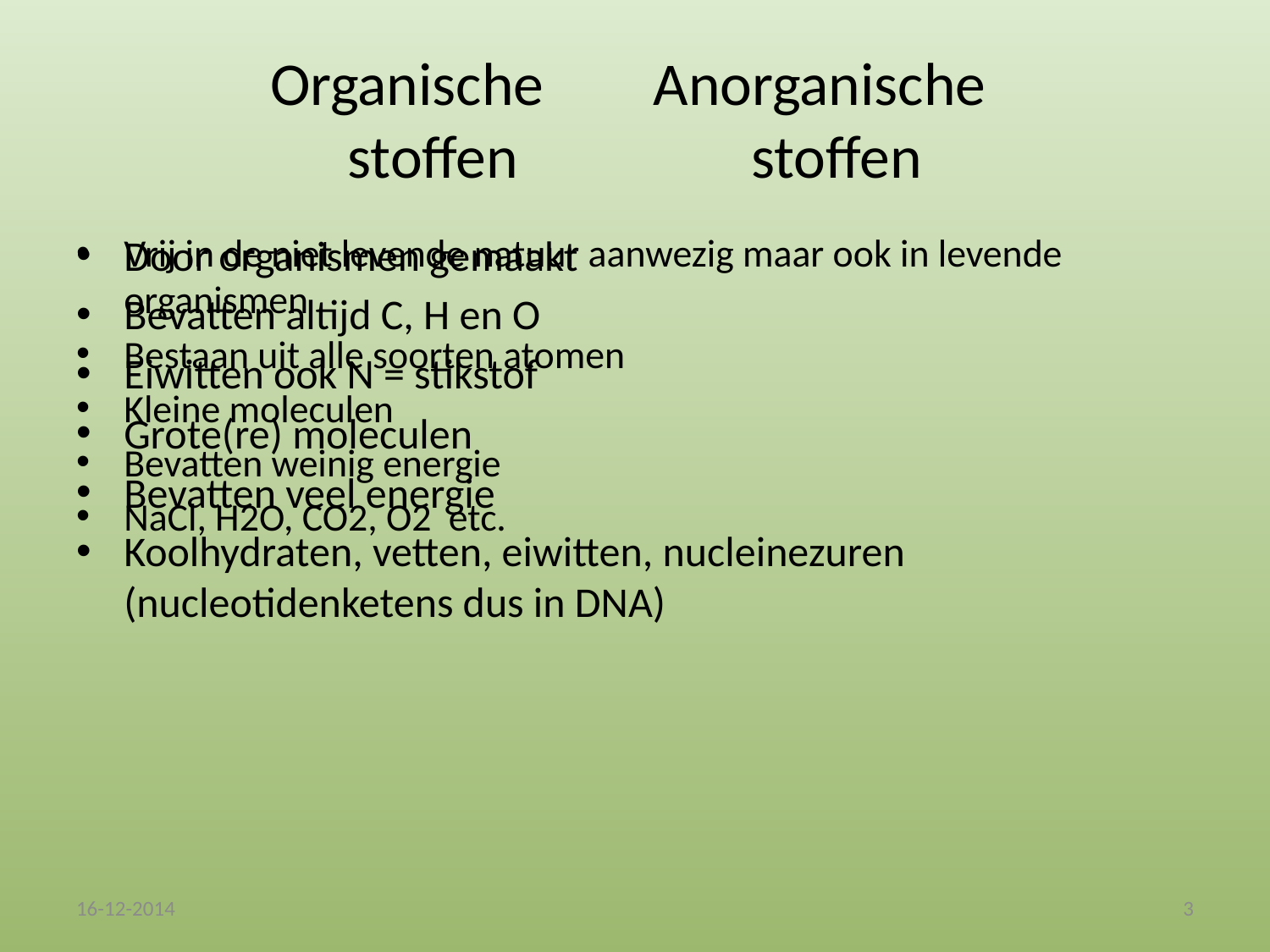

# Organische        Anorganische stoffen                 stoffen
Door organismen gemaakt
Bevatten altijd C, H en O
Eiwitten ook N = stikstof
Grote(re) moleculen
Bevatten veel energie
Koolhydraten, vetten, eiwitten, nucleinezuren (nucleotidenketens dus in DNA)
Vrij in de niet levende natuur aanwezig maar ook in levende organismen
Bestaan uit alle soorten atomen
Kleine moleculen
Bevatten weinig energie
NaCl, H2O, CO2, O2  etc.
16-12-2014
3